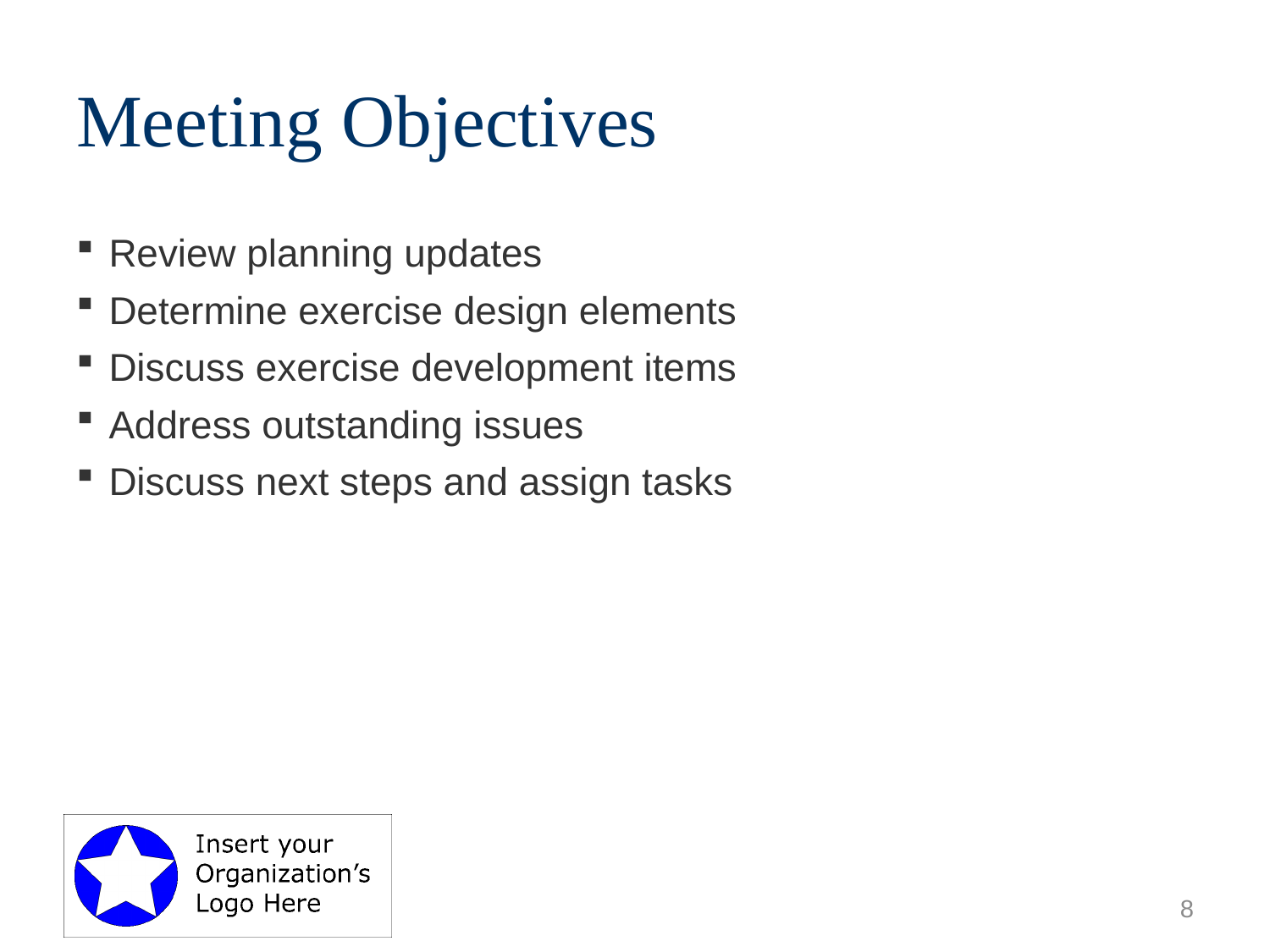

# Meeting Objectives
Review planning updates
Determine exercise design elements
Discuss exercise development items
Address outstanding issues
Discuss next steps and assign tasks
8